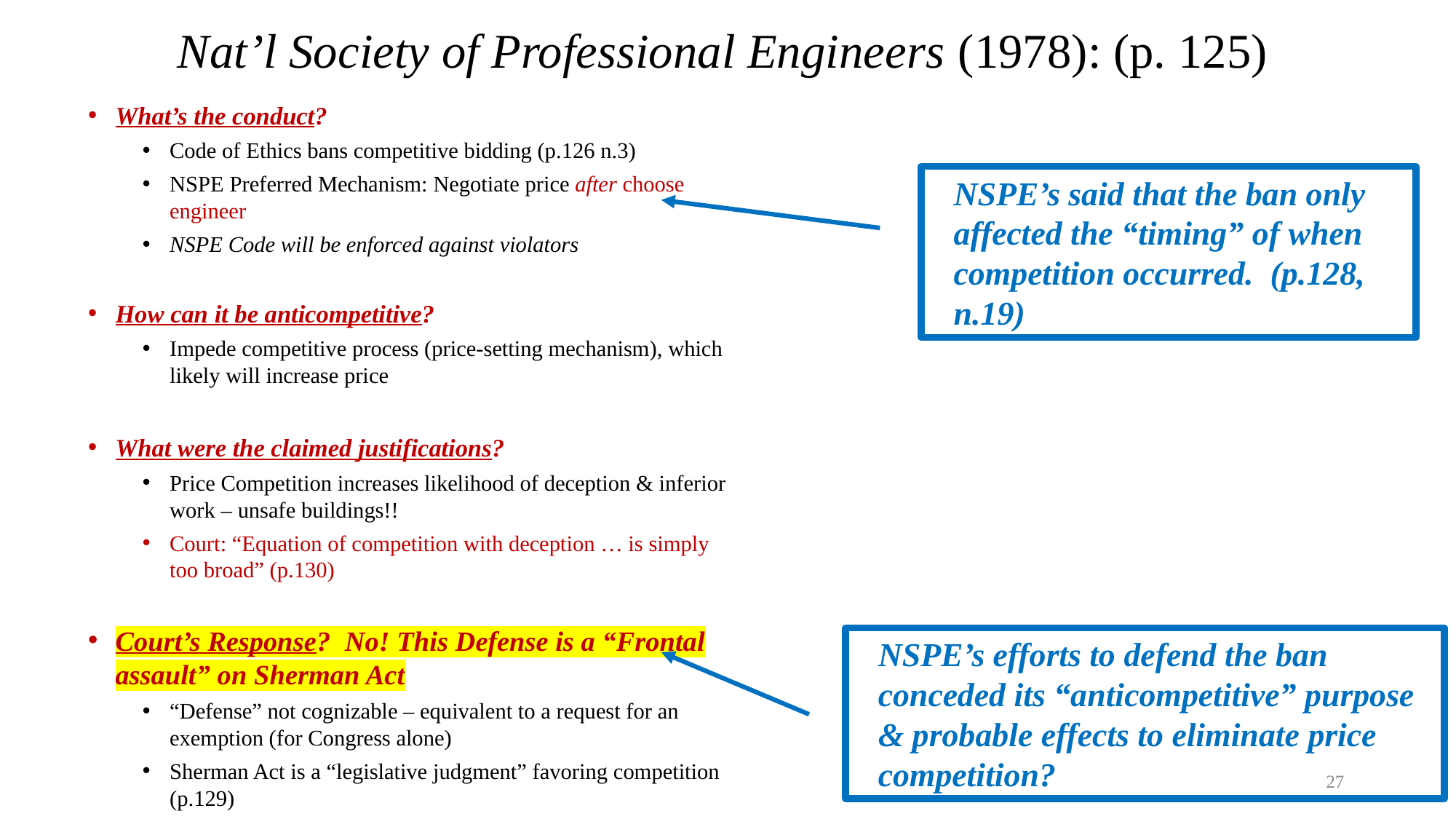

# Nat’l Society of Professional Engineers (1978): (p. 125)
What’s the conduct?
Code of Ethics bans competitive bidding (p.126 n.3)
NSPE Preferred Mechanism: Negotiate price after choose engineer
NSPE Code will be enforced against violators
How can it be anticompetitive?
Impede competitive process (price-setting mechanism), which likely will increase price
What were the claimed justifications?
Price Competition increases likelihood of deception & inferior work – unsafe buildings!!
Court: “Equation of competition with deception … is simply too broad” (p.130)
Court’s Response?  No! This Defense is a “Frontal assault” on Sherman Act
“Defense” not cognizable – equivalent to a request for an exemption (for Congress alone)
Sherman Act is a “legislative judgment” favoring competition (p.129)

NSPE’s said that the ban only affected the “timing” of when competition occurred.  (p.128, n.19)
NSPE’s efforts to defend the ban conceded its “anticompetitive” purpose & probable effects to eliminate price competition?
27